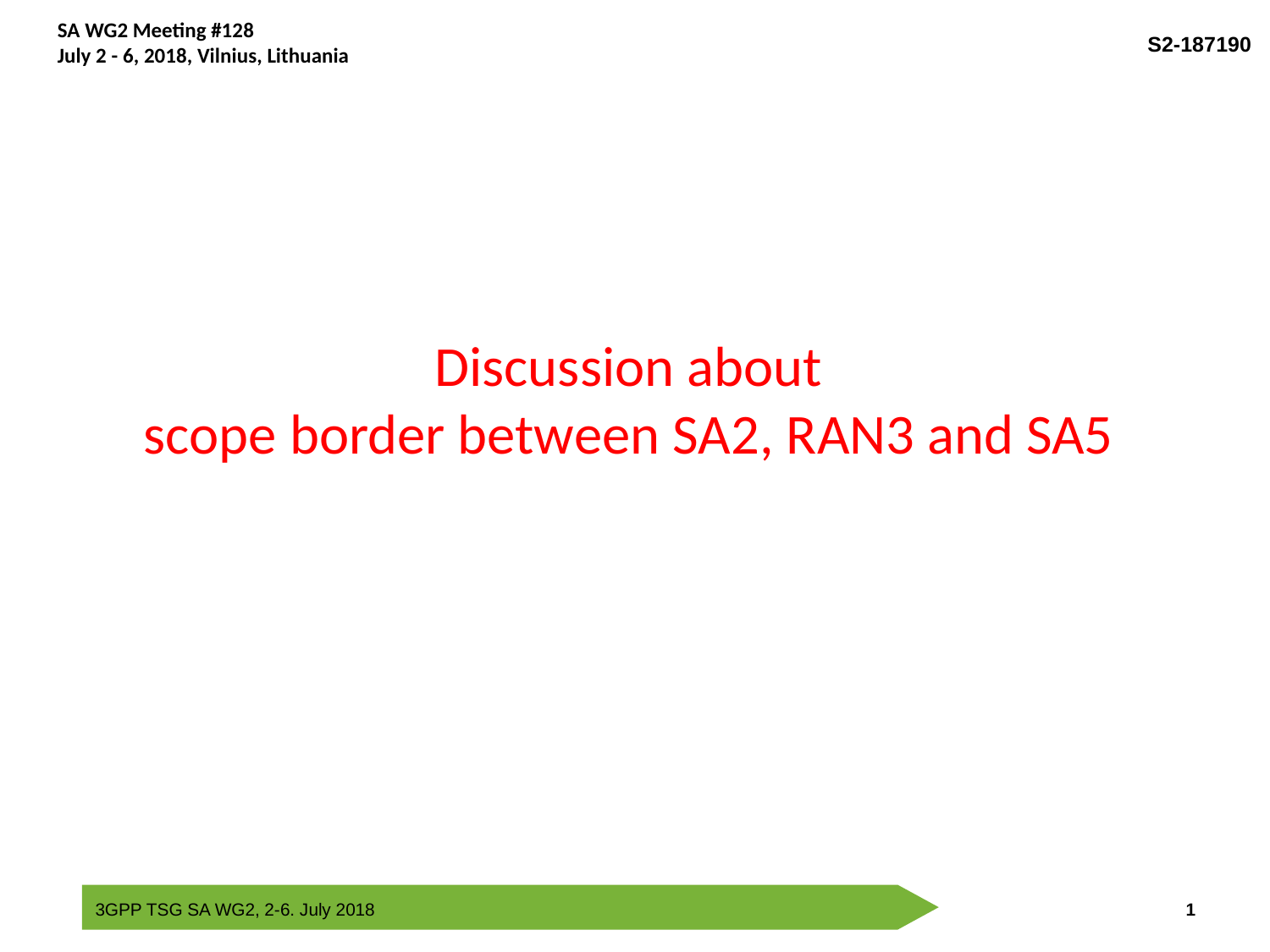

# Discussion about scope border between SA2, RAN3 and SA5